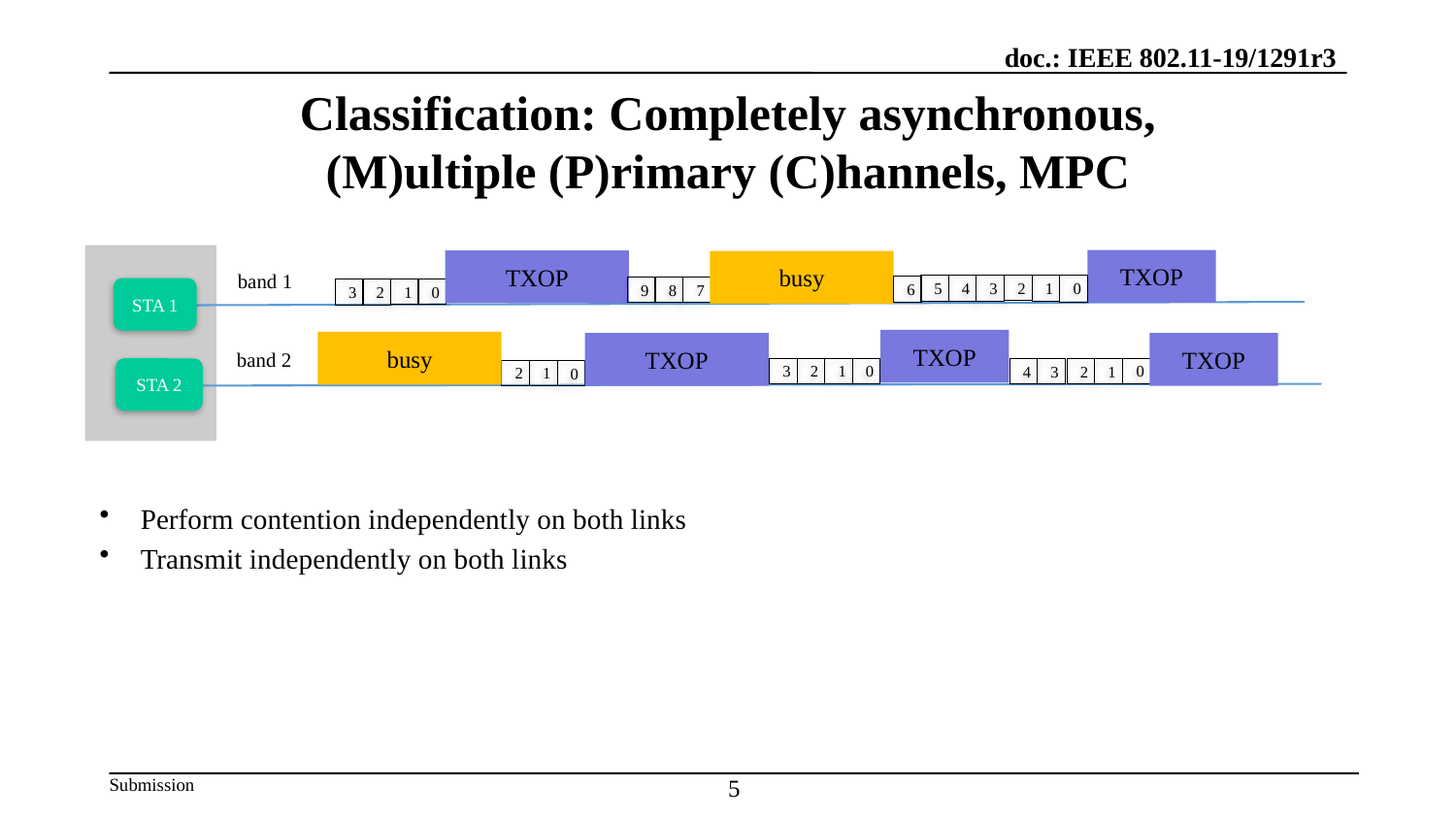

# Classification: Completely asynchronous, (M)ultiple (P)rimary (C)hannels, MPC

TXOP
TXOP
busy
band 1
2
0
1
4
5
3
6
8
9
7
STA 1
1
0
2
3

TXOP
busy
TXOP
TXOP
band 2
2
3
0
1
STA 2
0
1
2
3
4
1
2
0

Perform contention independently on both links
Transmit independently on both links
5